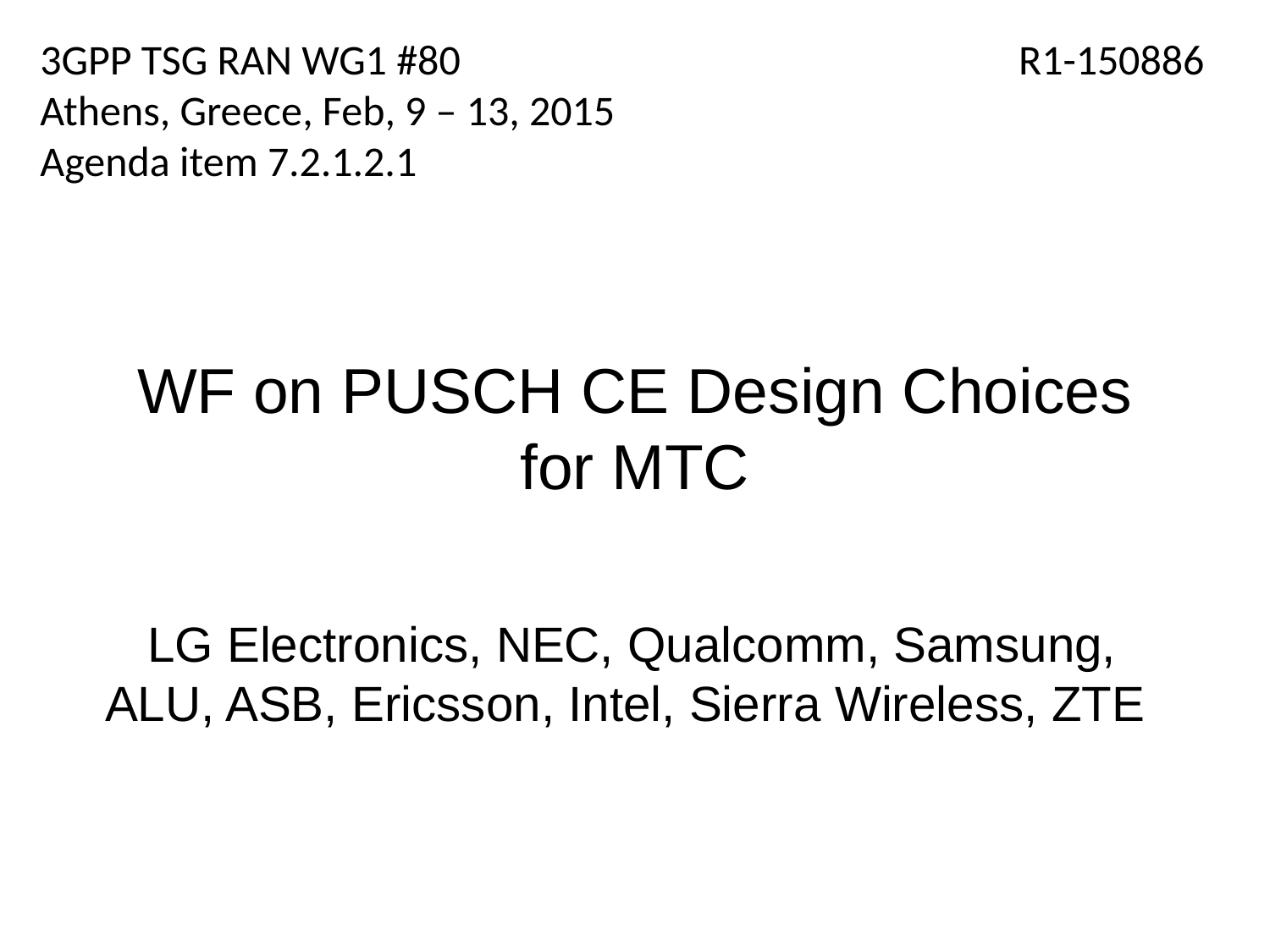

3GPP TSG RAN WG1 #80
Athens, Greece, Feb, 9 – 13, 2015
Agenda item 7.2.1.2.1
R1-150886
# WF on PUSCH CE Design Choices for MTC
LG Electronics, NEC, Qualcomm, Samsung, ALU, ASB, Ericsson, Intel, Sierra Wireless, ZTE